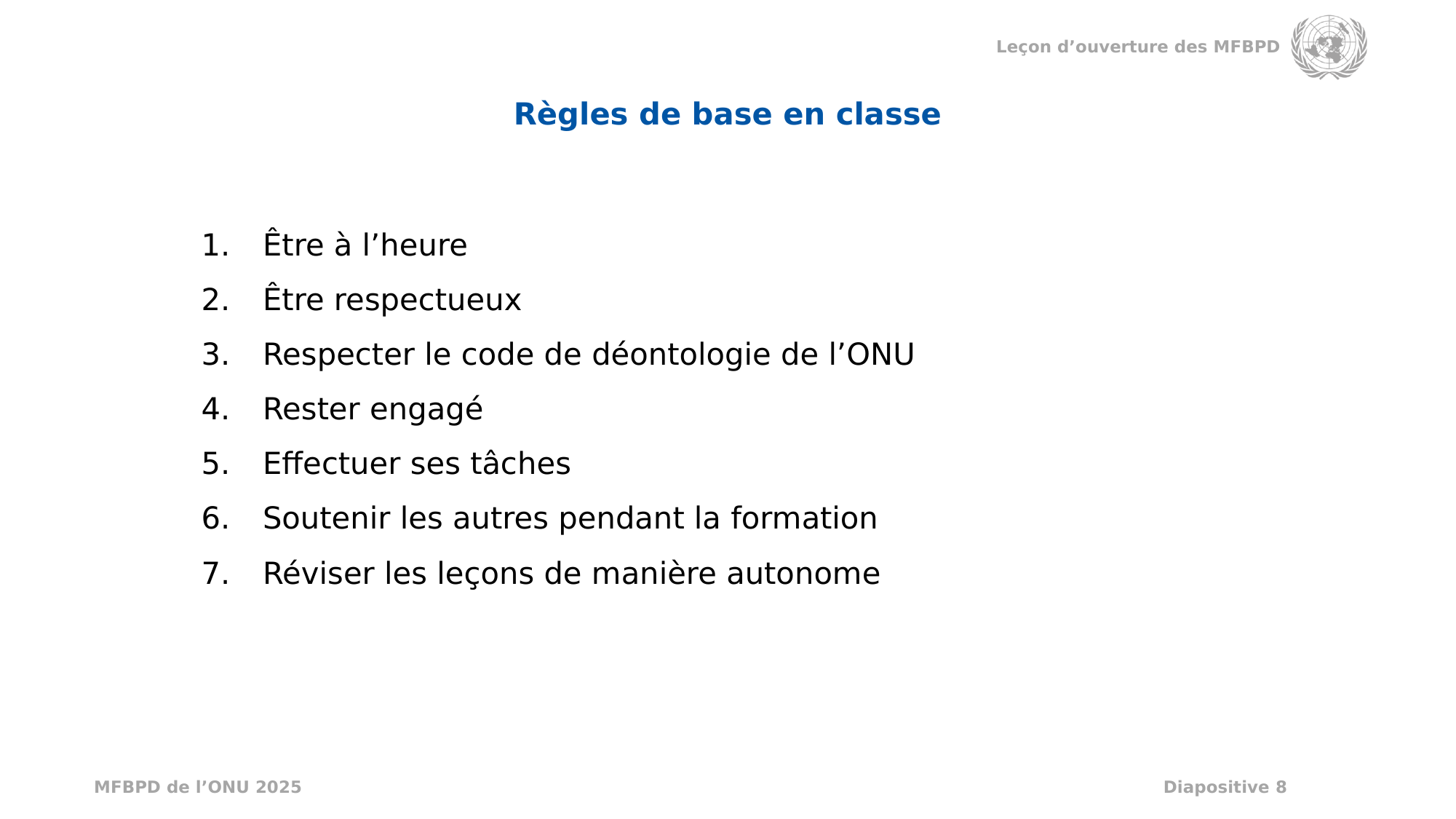

Règles de base en classe
Être à l’heure
Être respectueux
Respecter le code de déontologie de l’ONU
Rester engagé
Effectuer ses tâches
Soutenir les autres pendant la formation
Réviser les leçons de manière autonome

Analyser
et planifier